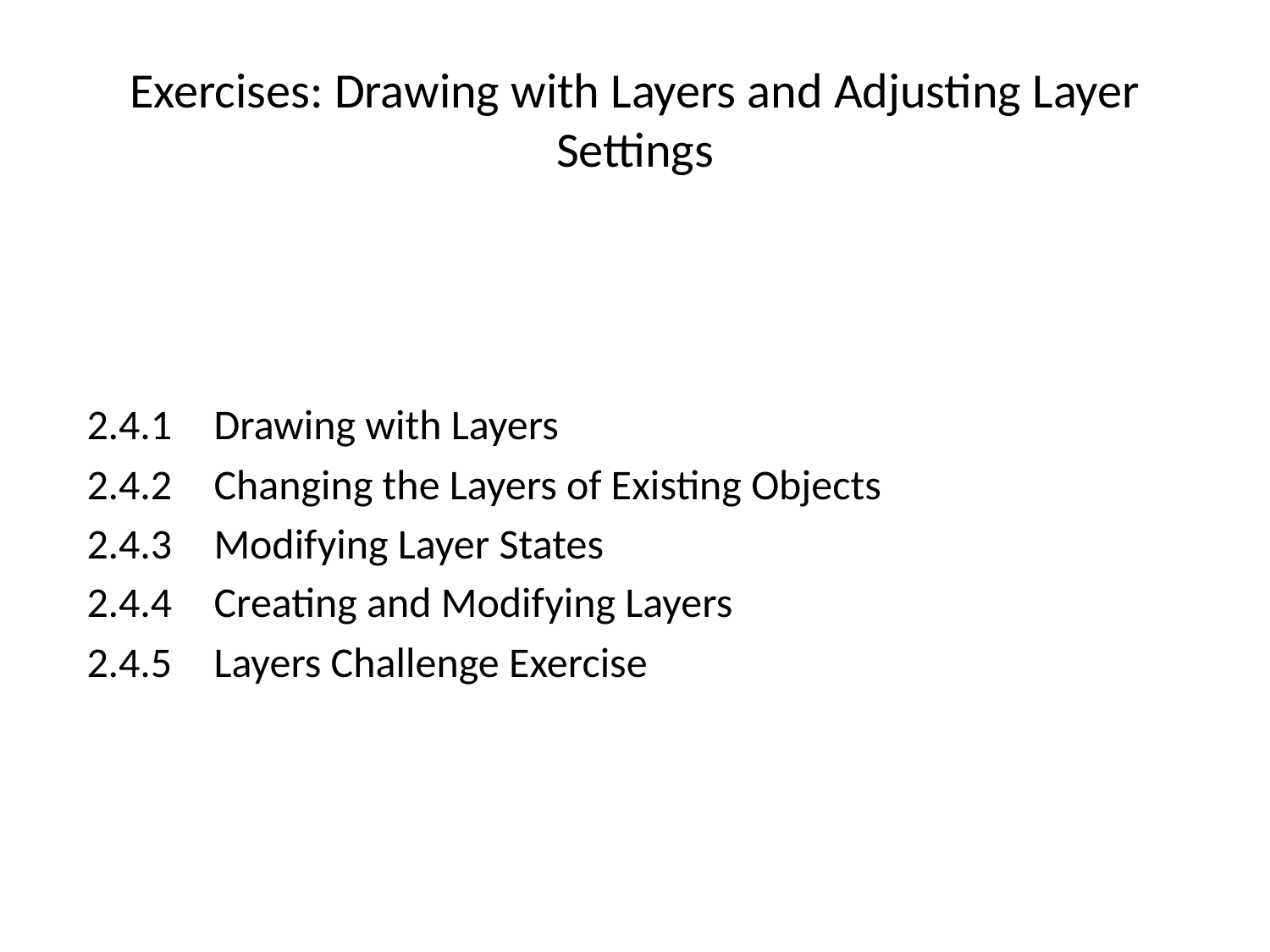

# Exercises: Drawing with Layers and Adjusting Layer Settings
2.4.1	Drawing with Layers
2.4.2	Changing the Layers of Existing Objects
2.4.3	Modifying Layer States
2.4.4	Creating and Modifying Layers
2.4.5	Layers Challenge Exercise